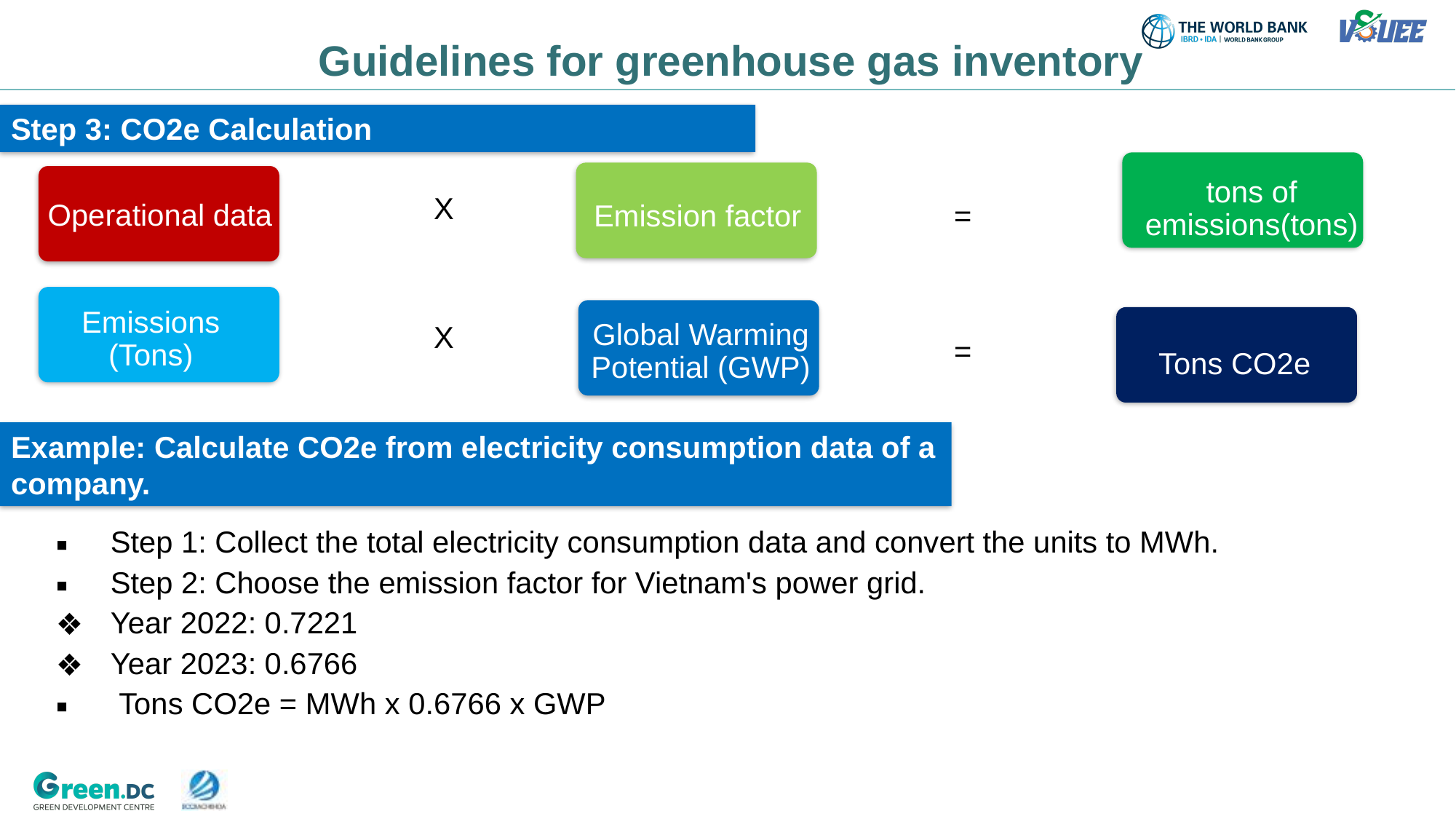

# Guidelines for greenhouse gas inventory
Step 3: CO2e Calculation

tons of emissions(tons)
2. X

Operational data
2. =
Emission factor

2. X
Emissions (Tons)

Global Warming Potential (GWP)
2. =

Tons CO2e
Example: Calculate CO2e from electricity consumption data of a company.
Step 1: Collect the total electricity consumption data and convert the units to MWh.
Step 2: Choose the emission factor for Vietnam's power grid.
Year 2022: 0.7221
Year 2023: 0.6766
 Tons CO2e = MWh x 0.6766 x GWP